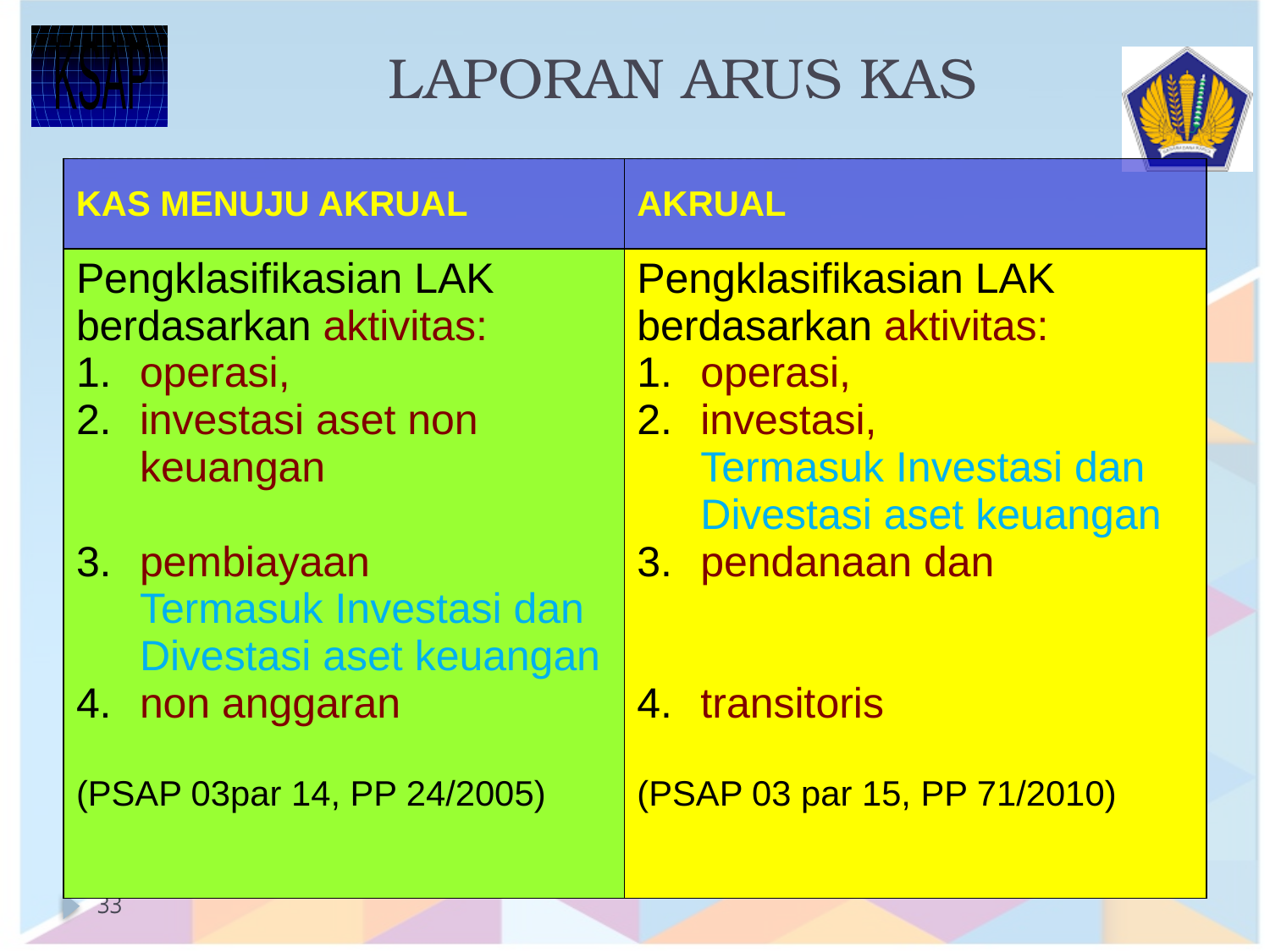

# LAPORAN ARUS KAS
| KAS MENUJU AKRUAL | AKRUAL |
| --- | --- |
| Pengklasifikasian LAK berdasarkan aktivitas: operasi, investasi aset non keuangan pembiayaan Termasuk Investasi dan Divestasi aset keuangan non anggaran (PSAP 03par 14, PP 24/2005) | Pengklasifikasian LAK berdasarkan aktivitas: operasi, investasi, Termasuk Investasi dan Divestasi aset keuangan pendanaan dan transitoris (PSAP 03 par 15, PP 71/2010) |
33